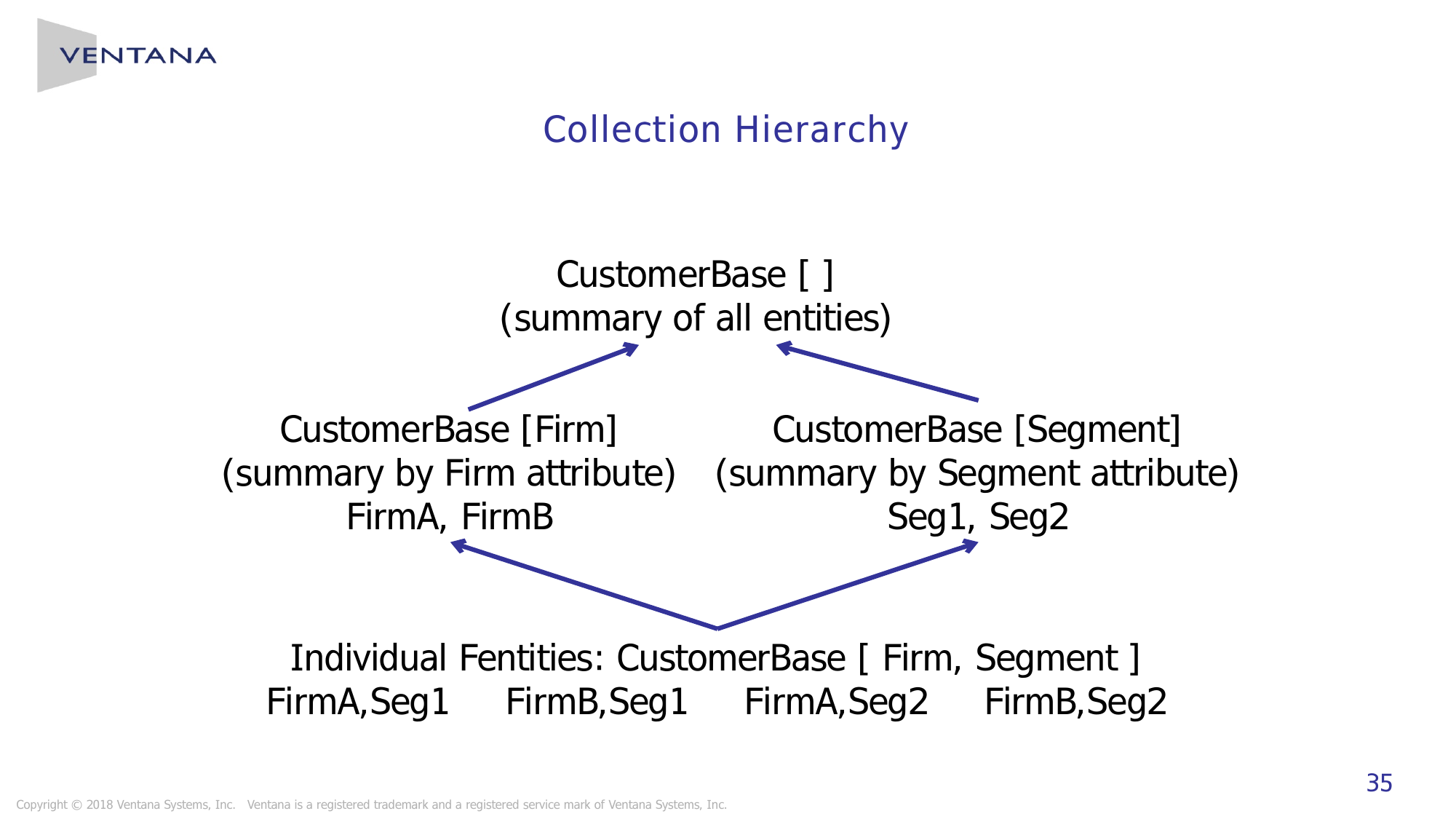

# Collection Hierarchy
CustomerBase [ ]
(summary of all entities)
CustomerBase [Segment]
(summary by Segment attribute)
Seg1, Seg2
CustomerBase [Firm]
(summary by Firm attribute)
FirmA, FirmB
Individual Fentities: CustomerBase [ Firm, Segment ]
FirmA,Seg1     FirmB,Seg1     FirmA,Seg2     FirmB,Seg2